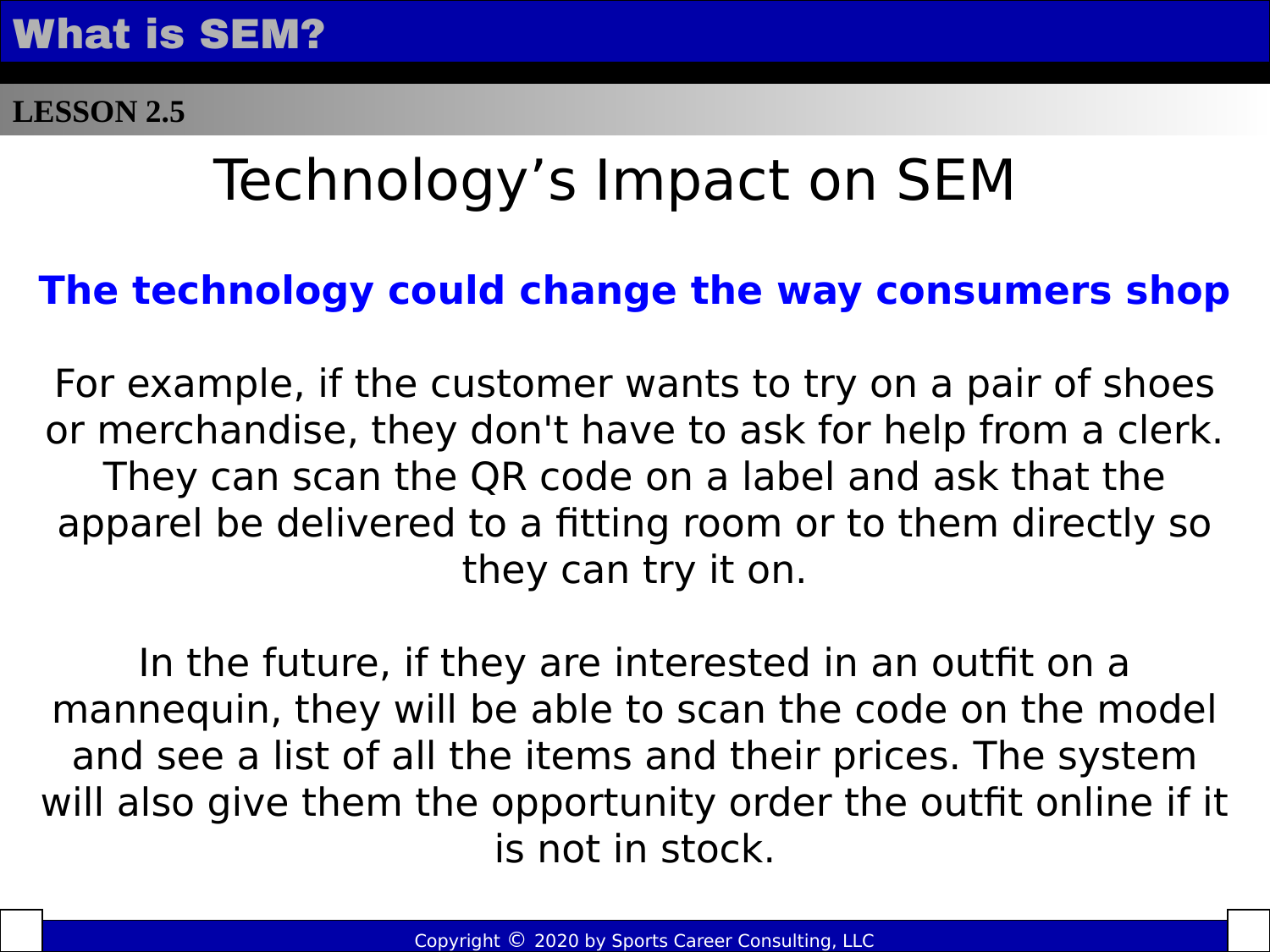

What is SEM?
LESSON 2.5
Technology’s Impact on SEM
The technology could change the way consumers shop

For example, if the customer wants to try on a pair of shoes or merchandise, they don't have to ask for help from a clerk. They can scan the QR code on a label and ask that the apparel be delivered to a fitting room or to them directly so they can try it on.

In the future, if they are interested in an outfit on a mannequin, they will be able to scan the code on the model and see a list of all the items and their prices. The system will also give them the opportunity order the outfit online if it is not in stock.
Copyright © 2020 by Sports Career Consulting, LLC